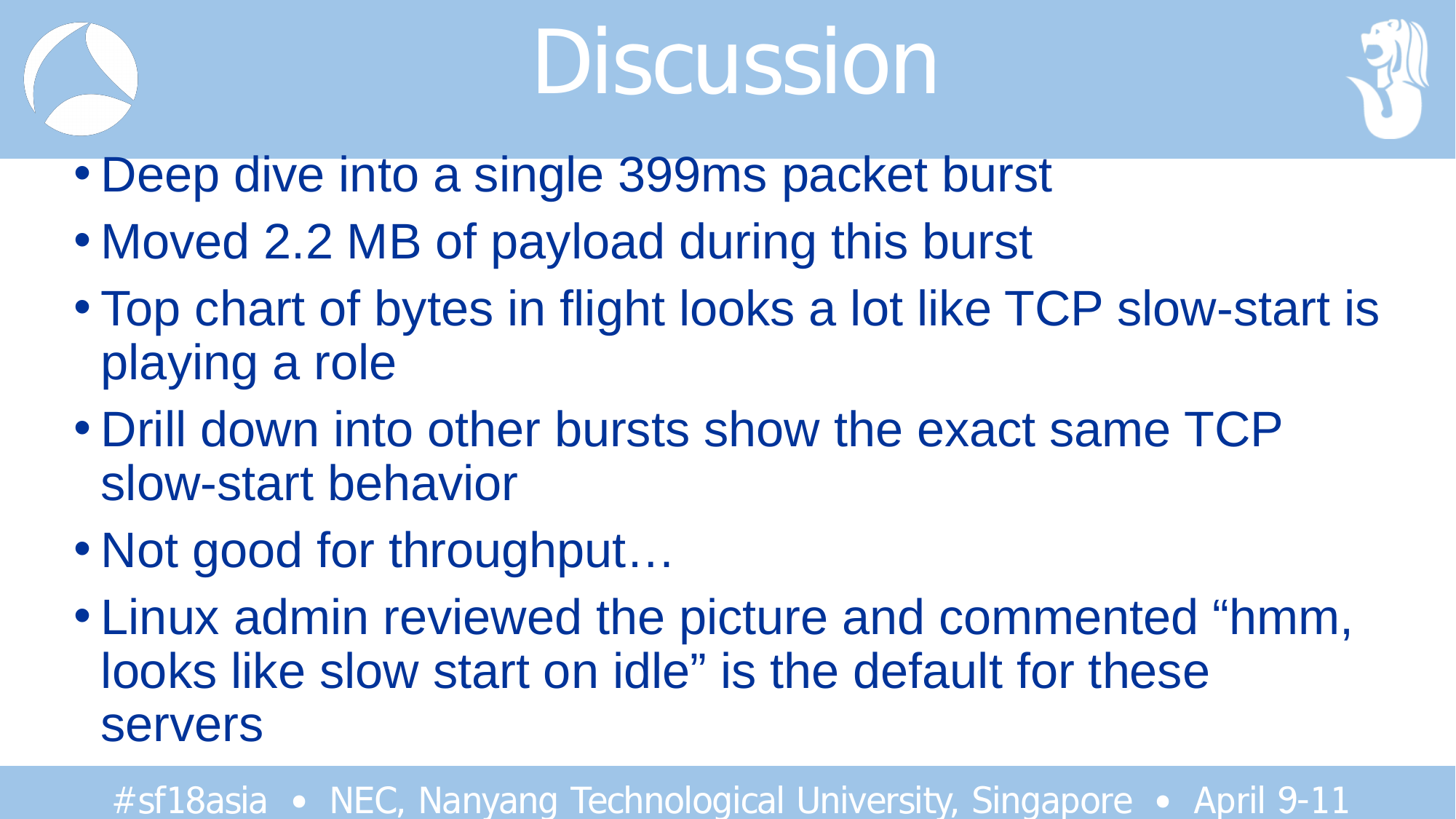

# Discussion
Deep dive into a single 399ms packet burst
Moved 2.2 MB of payload during this burst
Top chart of bytes in flight looks a lot like TCP slow-start is playing a role
Drill down into other bursts show the exact same TCP slow-start behavior
Not good for throughput…
Linux admin reviewed the picture and commented “hmm, looks like slow start on idle” is the default for these servers